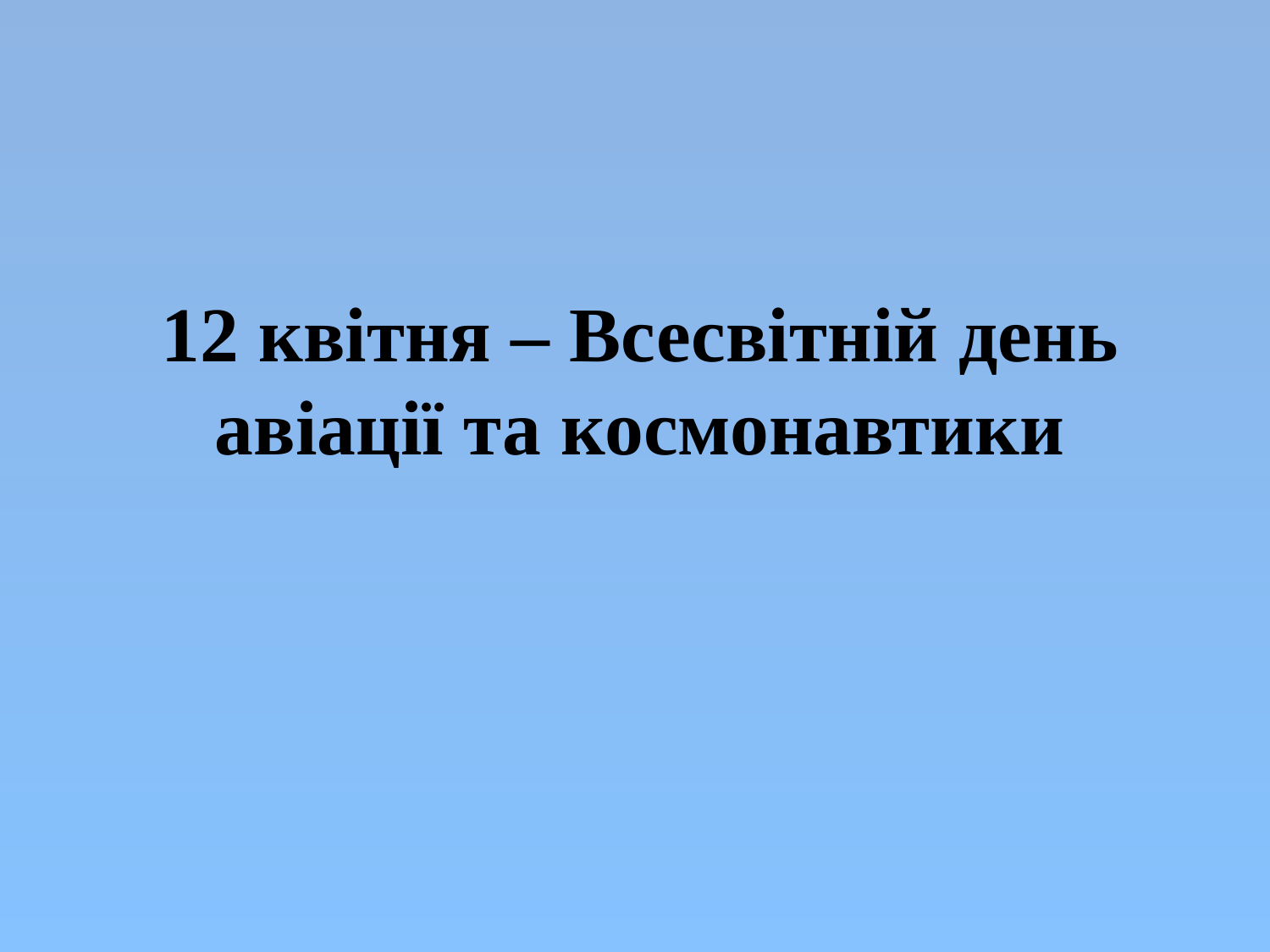

12 квітня – Всесвітній день авіації та космонавтики